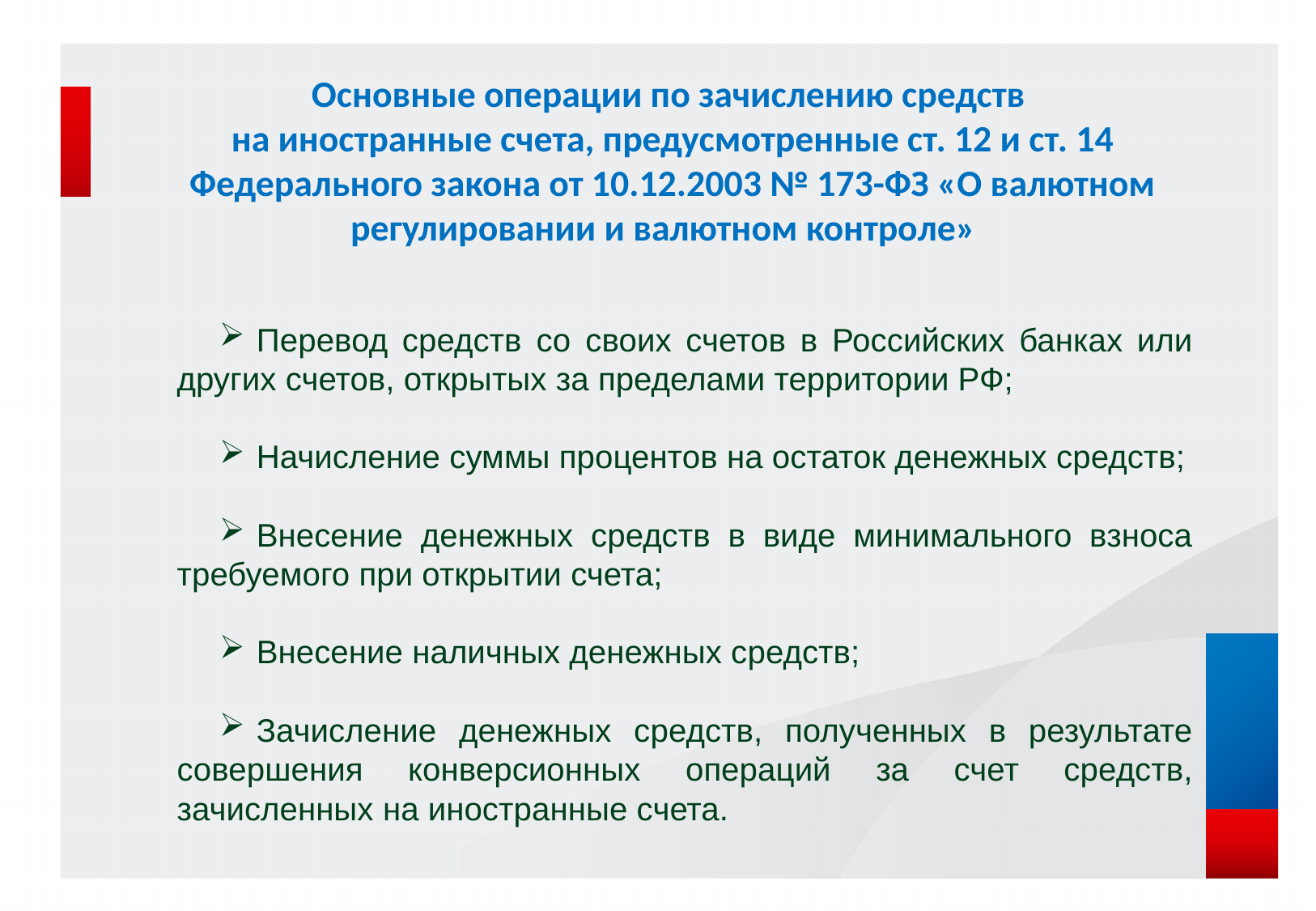

# Основные операции по зачислению средств на иностранные счета, предусмотренные ст. 12 и ст. 14 Федерального закона от 10.12.2003 № 173-ФЗ «О валютном регулировании и валютном контроле»

Перевод средств со своих счетов в Российских банках или других счетов, открытых за пределами территории РФ;

Начисление суммы процентов на остаток денежных средств;

Внесение денежных средств в виде минимального взноса требуемого при открытии счета;

Внесение наличных денежных средств;

Зачисление денежных средств, полученных в результате совершения конверсионных операций за счет средств, зачисленных на иностранные счета.

17